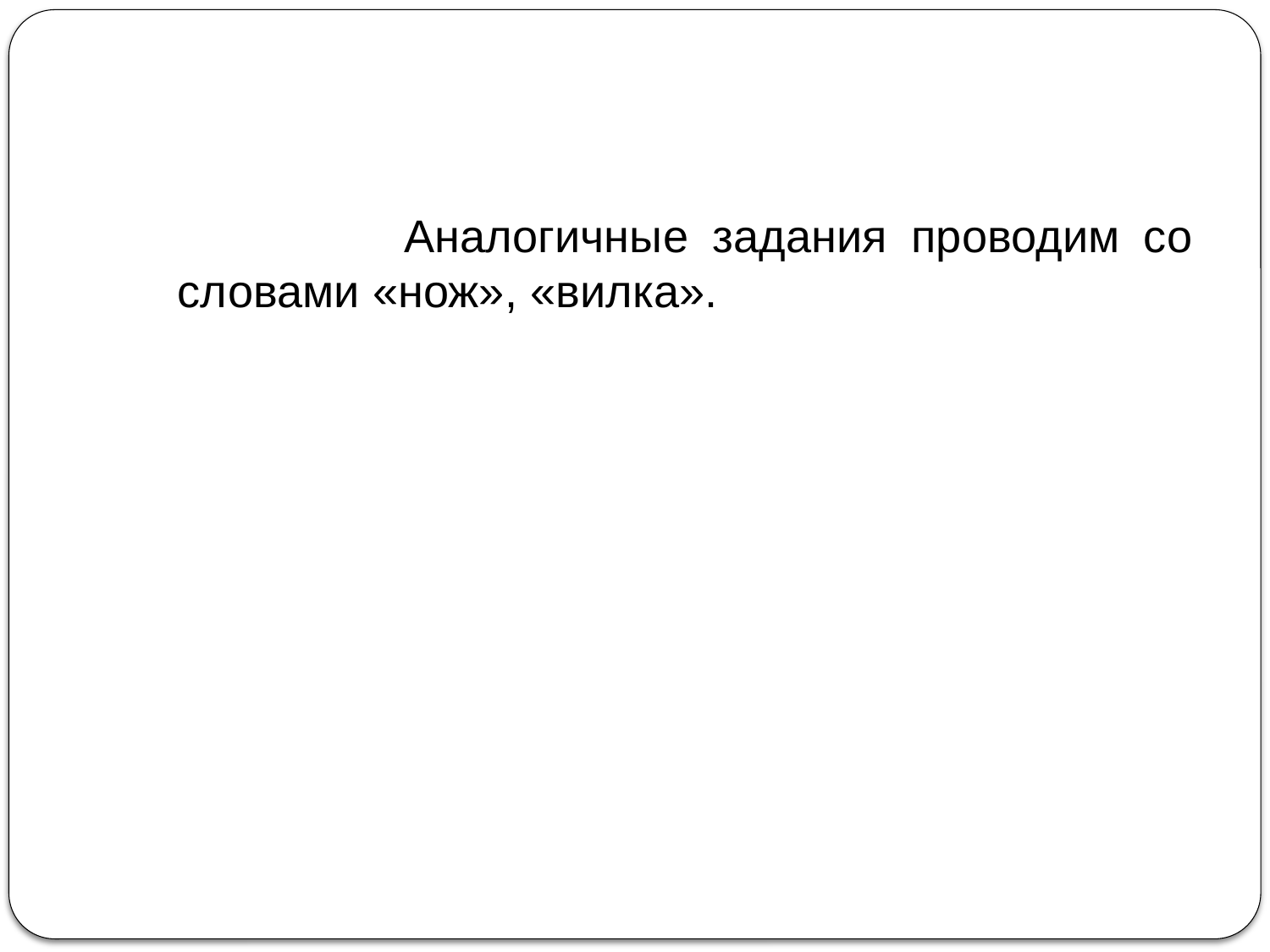

#
           Аналогичные задания проводим со словами «нож», «вилка».